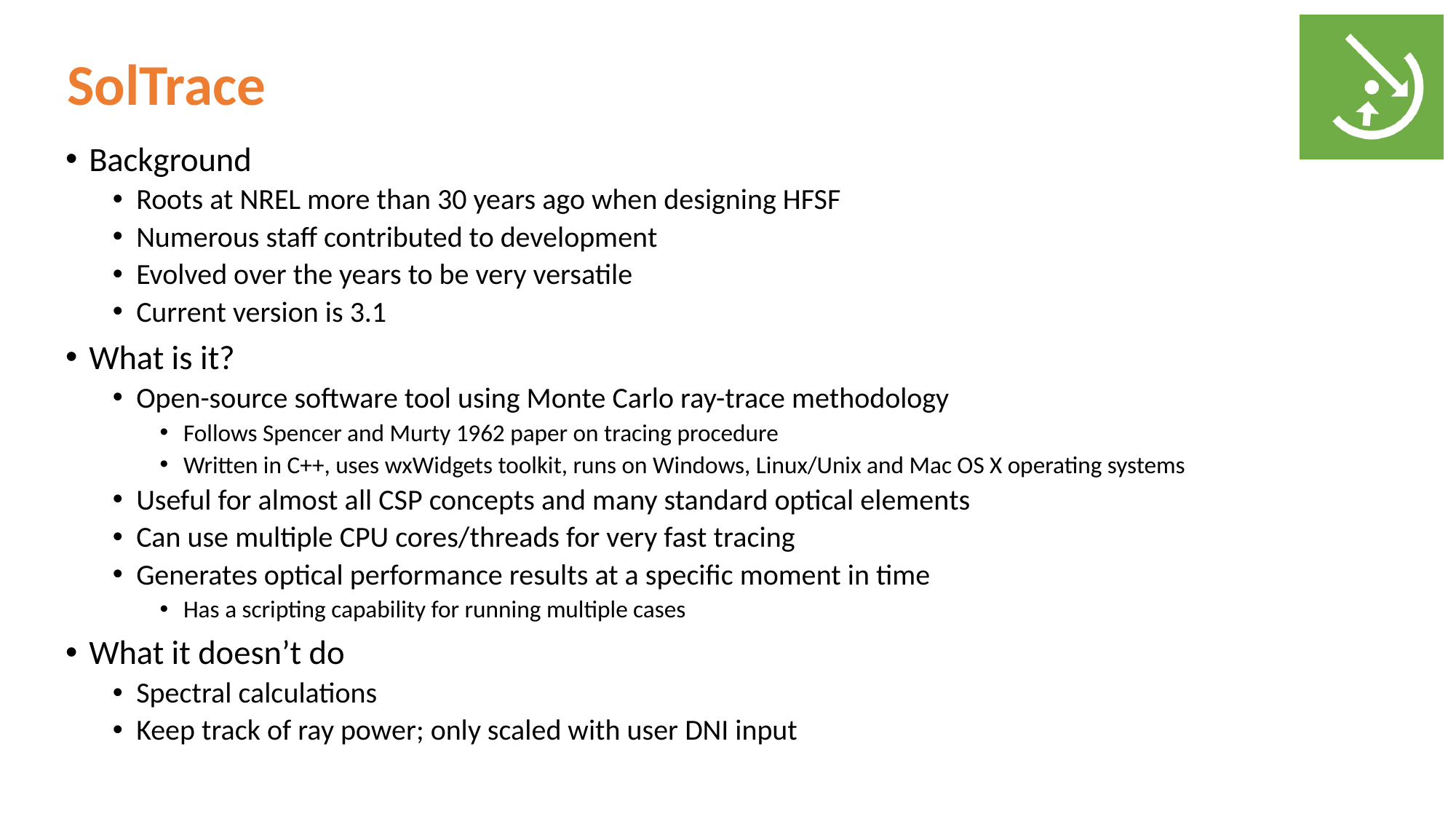

# SolTrace
Background
Roots at NREL more than 30 years ago when designing HFSF
Numerous staff contributed to development
Evolved over the years to be very versatile
Current version is 3.1
What is it?
Open-source software tool using Monte Carlo ray-trace methodology
Follows Spencer and Murty 1962 paper on tracing procedure
Written in C++, uses wxWidgets toolkit, runs on Windows, Linux/Unix and Mac OS X operating systems
Useful for almost all CSP concepts and many standard optical elements
Can use multiple CPU cores/threads for very fast tracing
Generates optical performance results at a specific moment in time
Has a scripting capability for running multiple cases
What it doesn’t do
Spectral calculations
Keep track of ray power; only scaled with user DNI input